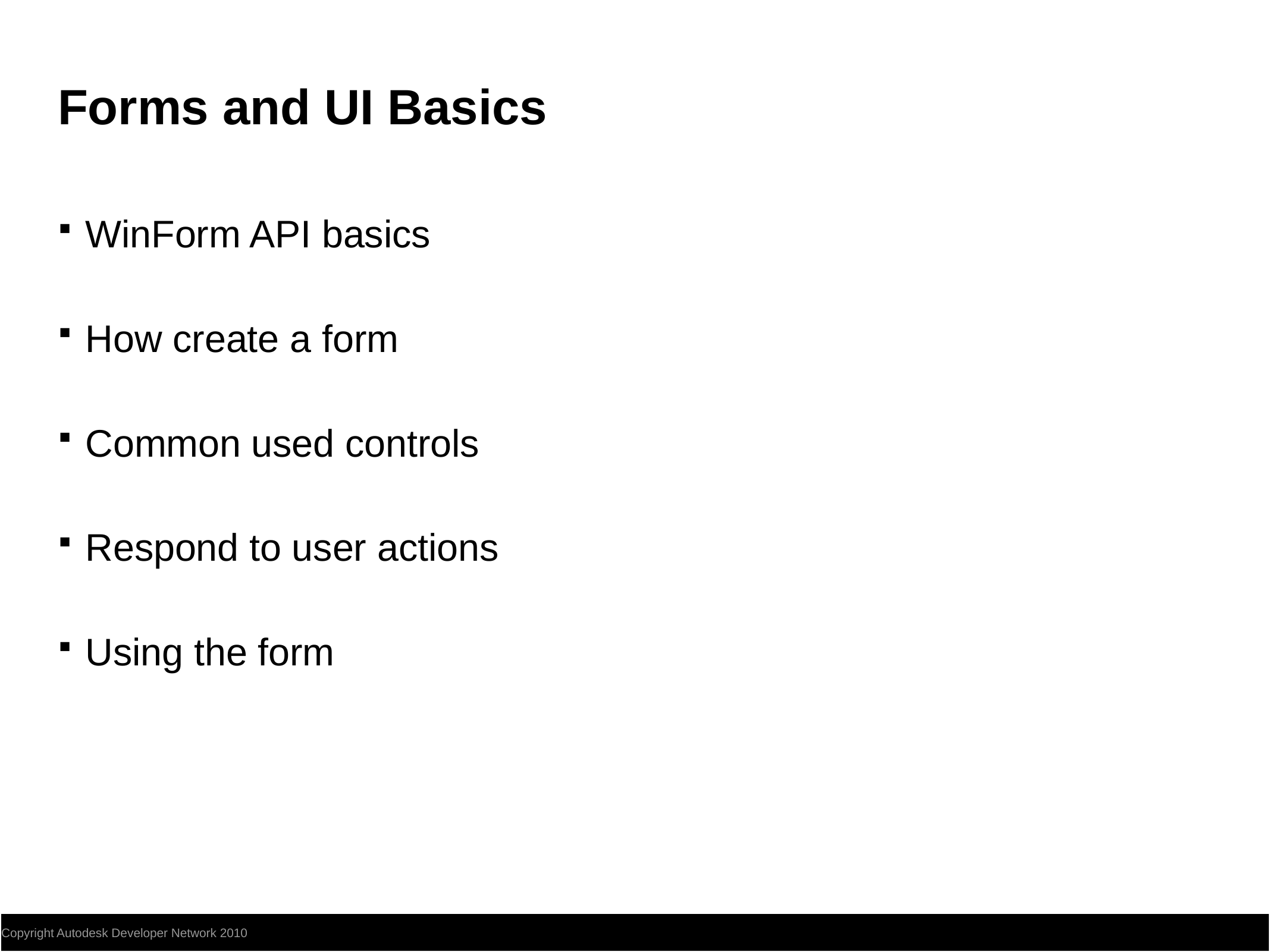

# Forms and UI Basics
WinForm API basics

How create a form

Common used controls

Respond to user actions

Using the form